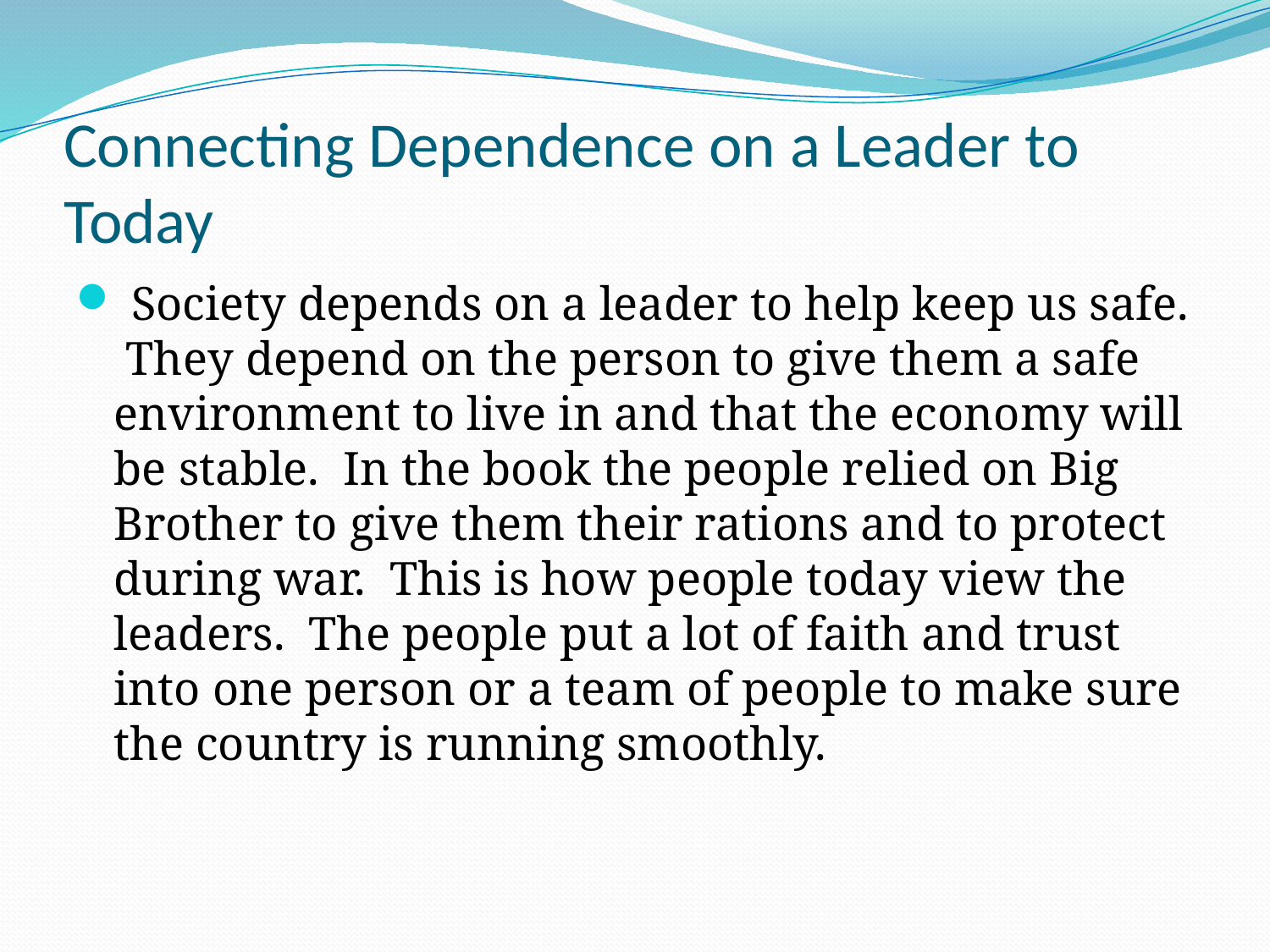

# Connecting Dependence on a Leader to Today
 Society depends on a leader to help keep us safe.  They depend on the person to give them a safe environment to live in and that the economy will be stable.  In the book the people relied on Big Brother to give them their rations and to protect during war.  This is how people today view the leaders.  The people put a lot of faith and trust into one person or a team of people to make sure the country is running smoothly.